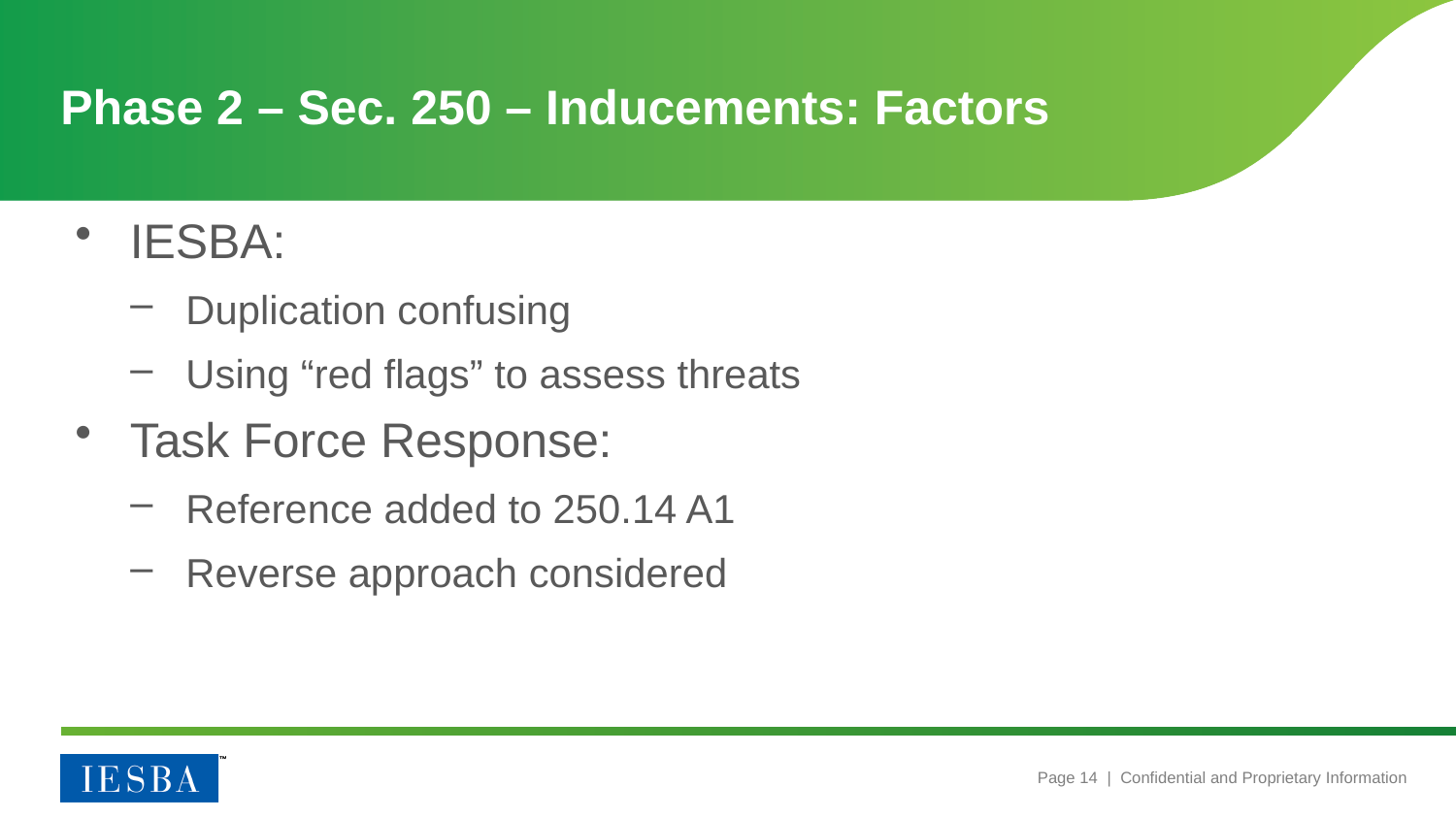

# Phase 2 – Sec. 250 – Inducements: Factors
IESBA:
Duplication confusing
Using “red flags” to assess threats
Task Force Response:
Reference added to 250.14 A1
Reverse approach considered